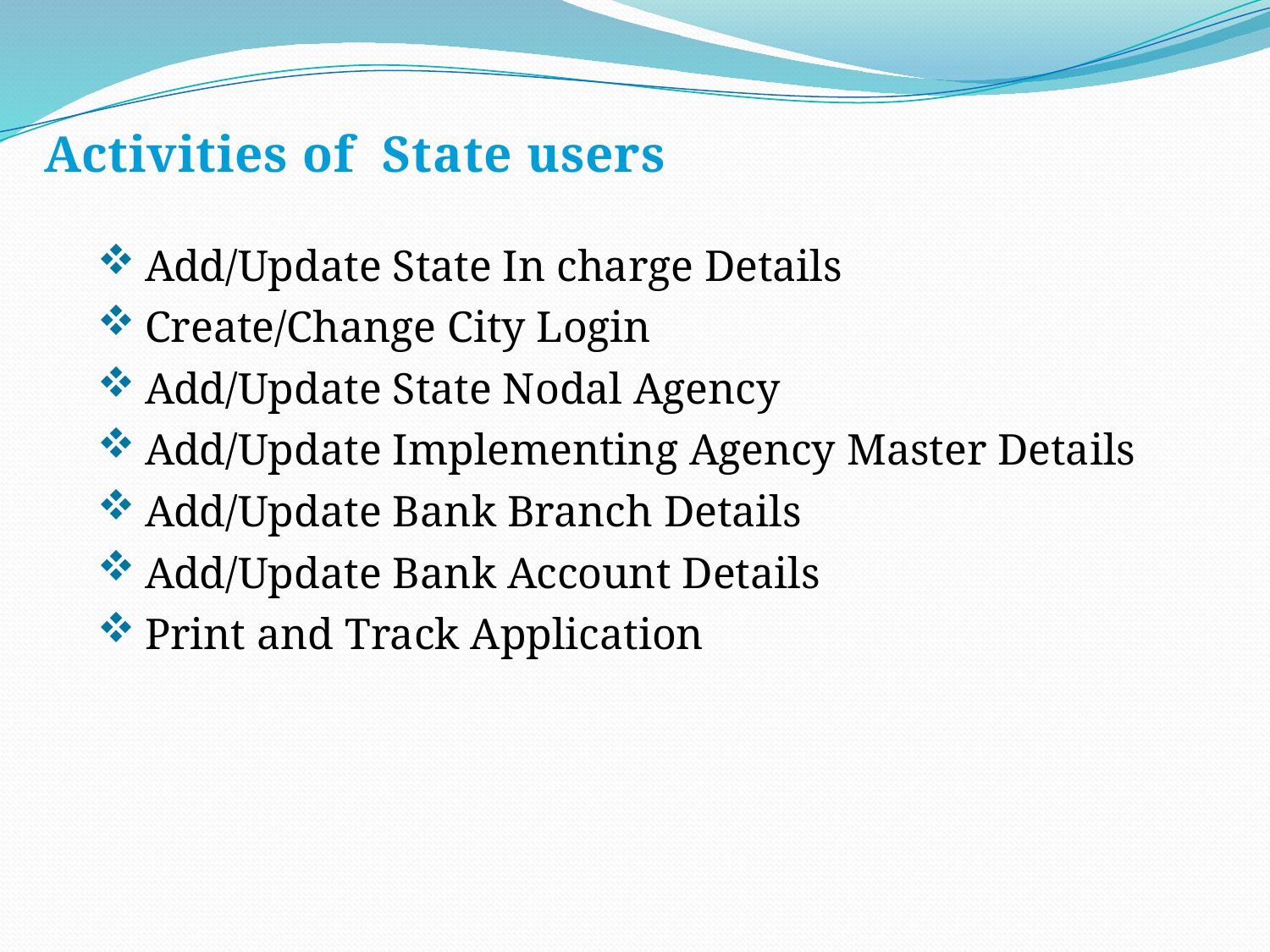

Activities of  State users
Add/Update State In charge Details
Create/Change City Login
Add/Update State Nodal Agency
Add/Update Implementing Agency Master Details
Add/Update Bank Branch Details
Add/Update Bank Account Details
Print and Track Application